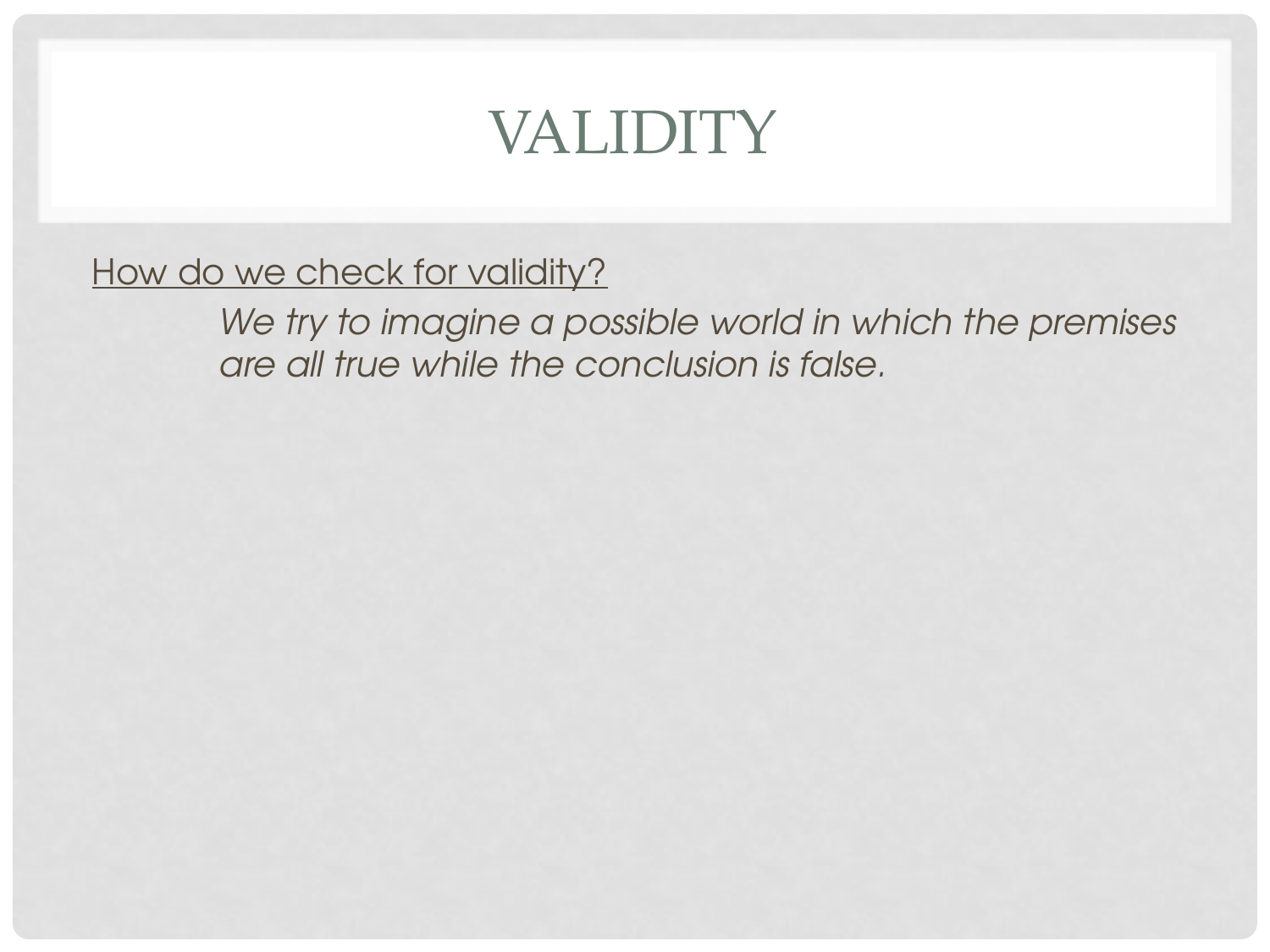

# Validity
How do we check for validity?
	We try to imagine a possible world in which the premises 	are all true while the conclusion is false.